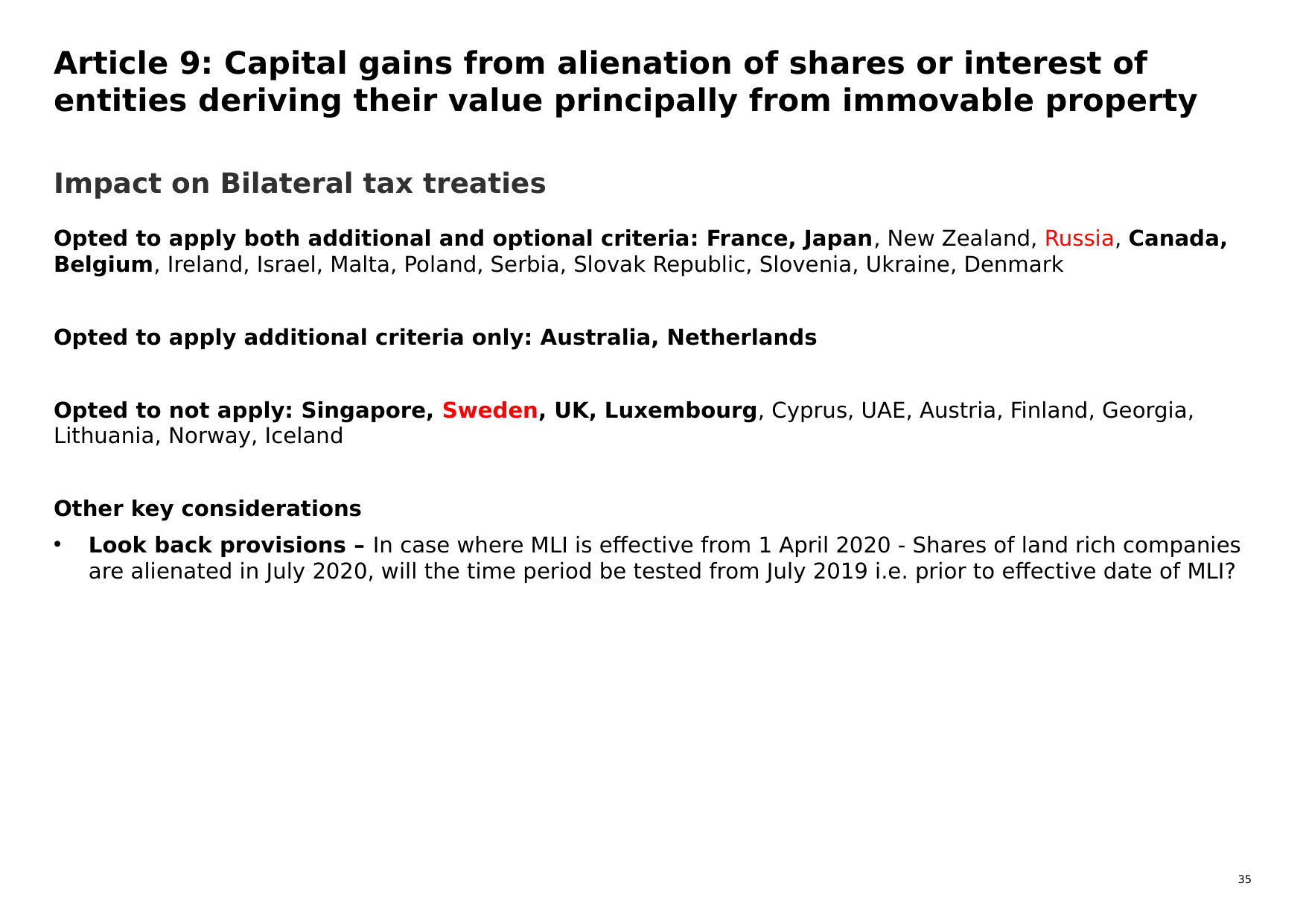

# Article 9: Capital gains from alienation of shares or interest of entities deriving their value principally from immovable property
Impact on Bilateral tax treaties

Opted to apply both additional and optional criteria: France, Japan, New Zealand, Russia, Canada, Belgium, Ireland, Israel, Malta, Poland, Serbia, Slovak Republic, Slovenia, Ukraine, Denmark

Opted to apply additional criteria only: Australia, Netherlands

Opted to not apply: Singapore, Sweden, UK, Luxembourg, Cyprus, UAE, Austria, Finland, Georgia, Lithuania, Norway, Iceland

Other key considerations
Look back provisions – In case where MLI is effective from 1 April 2020 - Shares of land rich companies are alienated in July 2020, will the time period be tested from July 2019 i.e. prior to effective date of MLI?